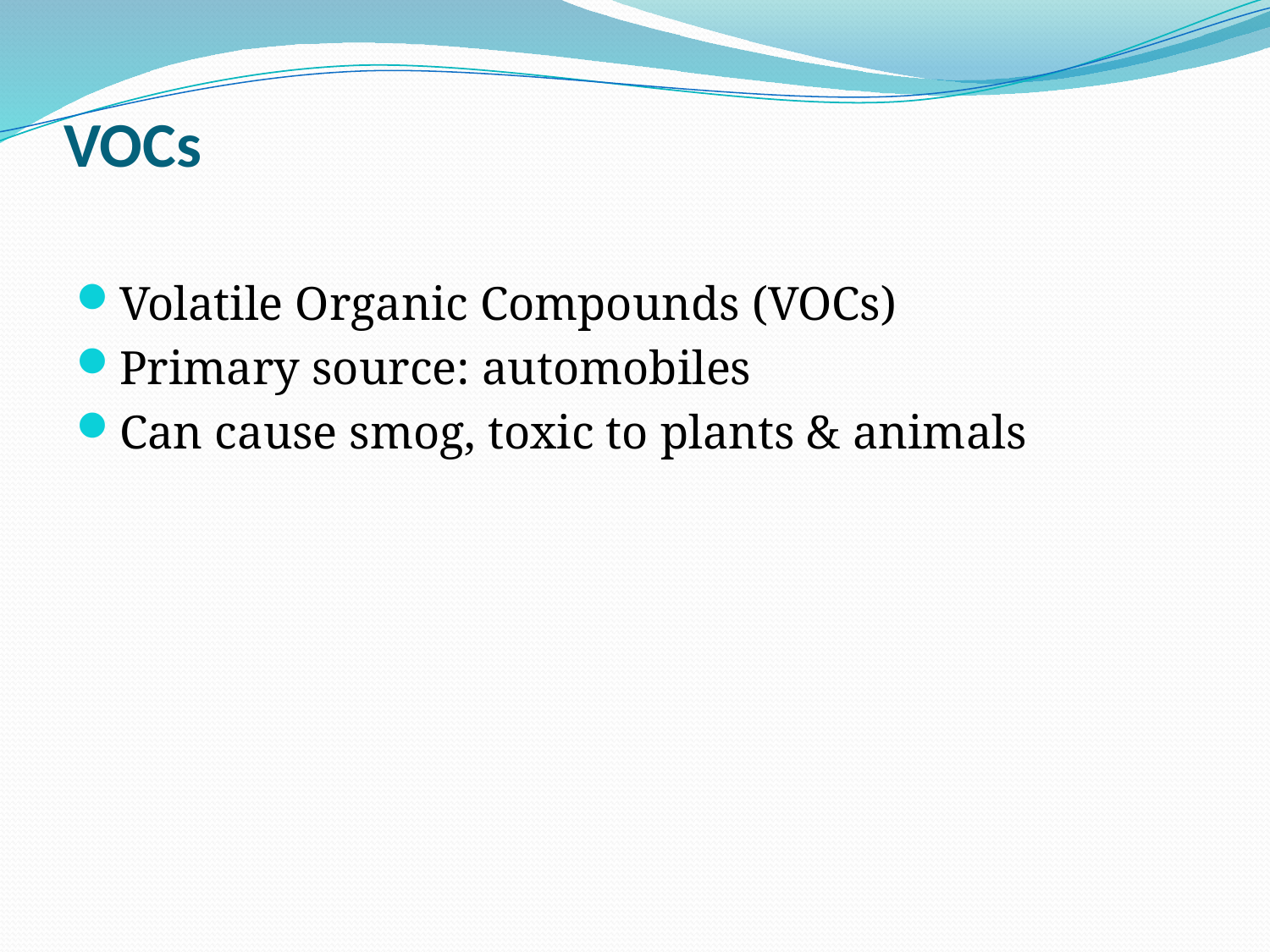

# VOCs
Volatile Organic Compounds (VOCs)
Primary source: automobiles
Can cause smog, toxic to plants & animals